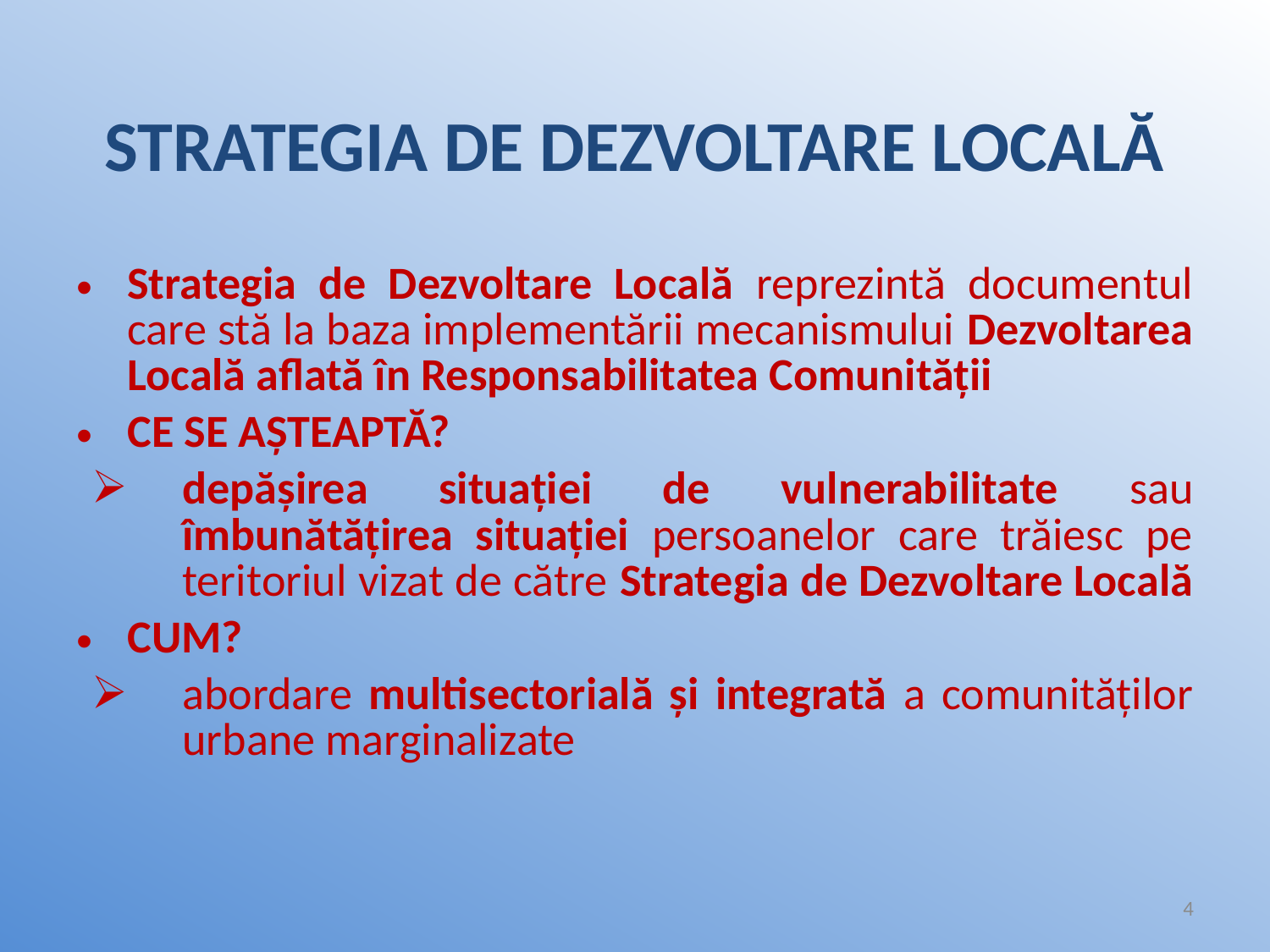

# STRATEGIA DE DEZVOLTARE LOCALĂ

Strategia de Dezvoltare Locală reprezintă documentul care stă la baza implementării mecanismului Dezvoltarea Locală aflată în Responsabilitatea Comunității
CE SE AȘTEAPTĂ?
depășirea situației de vulnerabilitate sau îmbunătățirea situației persoanelor care trăiesc pe teritoriul vizat de către Strategia de Dezvoltare Locală
CUM?
abordare multisectorială și integrată a comunităților urbane marginalizate

4